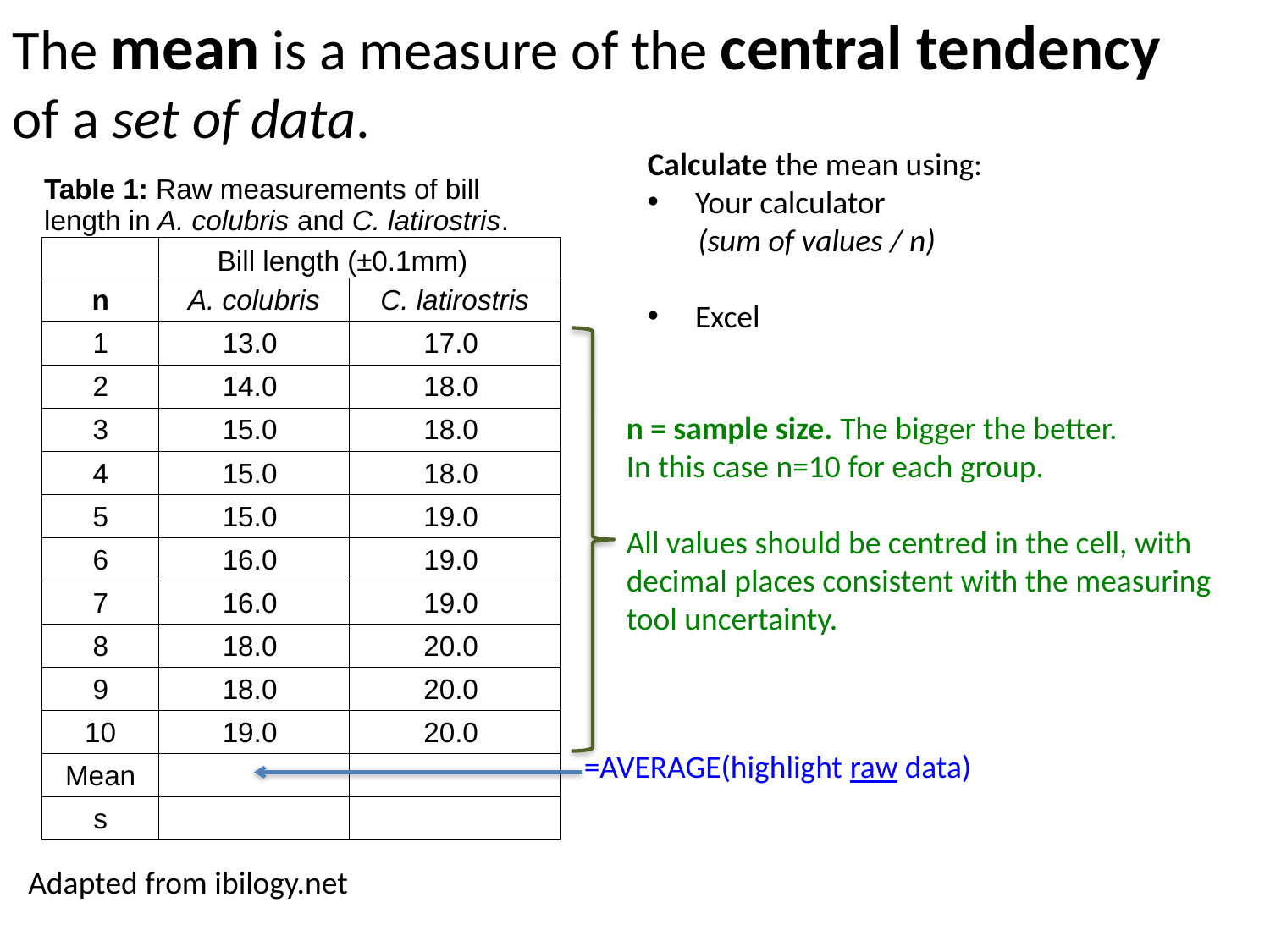

The mean is a measure of the central tendency
of a set of data.
Calculate the mean using:
Your calculator
       (sum of values / n)

Excel
|  | Table 1: Raw measurements of bill length in A. colubris and C. latirostris. |  |  |
| --- | --- | --- | --- |
|  |  | Bill length (±0.1mm) |  |
|  | n | A. colubris | C. latirostris |
|  | 1 | 13.0 | 17.0 |
|  | 2 | 14.0 | 18.0 |
|  | 3 | 15.0 | 18.0 |
|  | 4 | 15.0 | 18.0 |
|  | 5 | 15.0 | 19.0 |
|  | 6 | 16.0 | 19.0 |
|  | 7 | 16.0 | 19.0 |
|  | 8 | 18.0 | 20.0 |
|  | 9 | 18.0 | 20.0 |
|  | 10 | 19.0 | 20.0 |
|  | Mean |  |  |
|  | s |  |  |
|  |  |  |  |

n = sample size. The bigger the better.
In this case n=10 for each group.

All values should be centred in the cell, with decimal places consistent with the measuring tool uncertainty.
=AVERAGE(highlight raw data)
Adapted from ibilogy.net